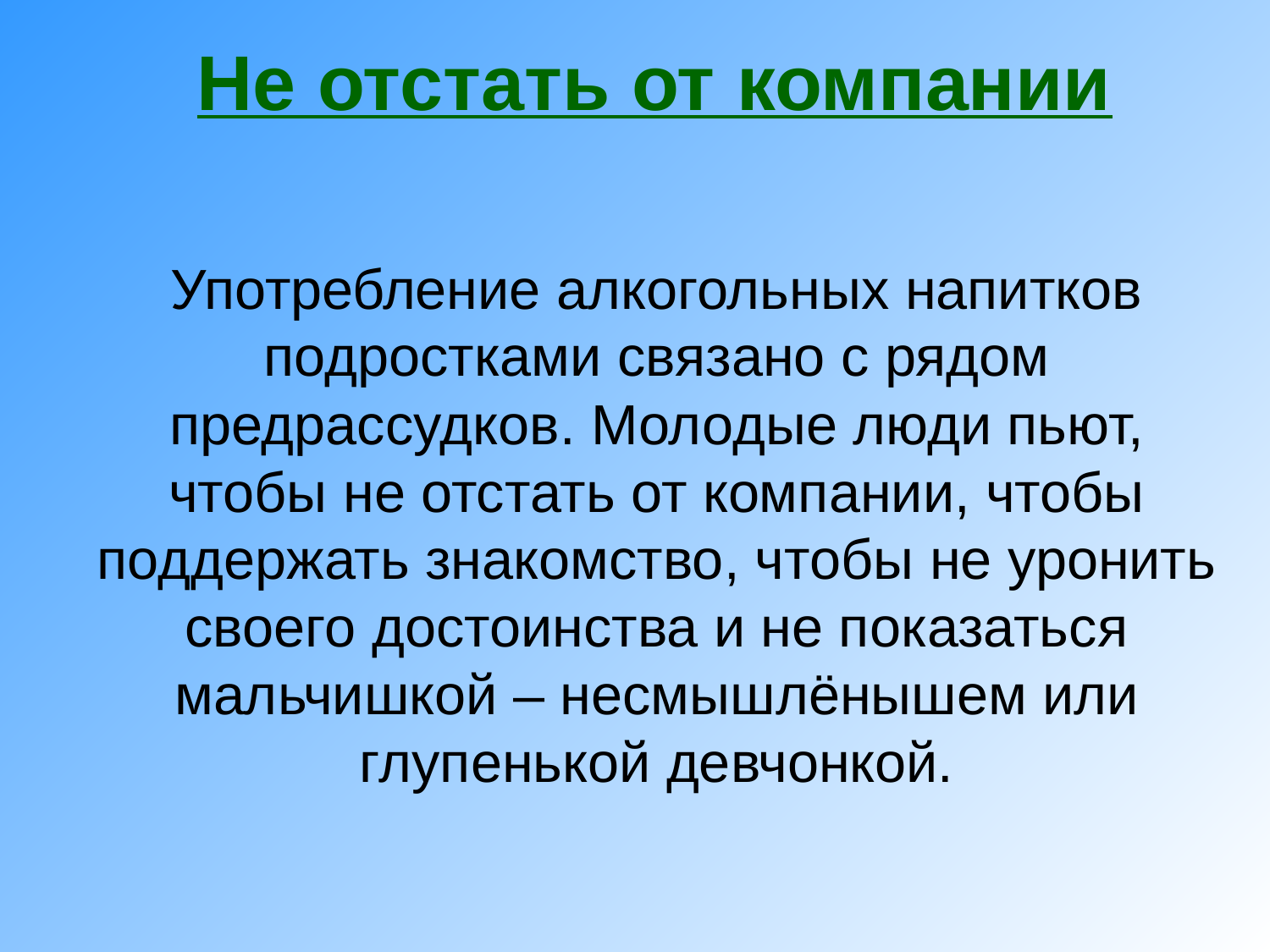

# Не отстать от компании
Употребление алкогольных напитков подростками связано с рядом предрассудков. Молодые люди пьют, чтобы не отстать от компании, чтобы поддержать знакомство, чтобы не уронить своего достоинства и не показаться мальчишкой – несмышлёнышем или глупенькой девчонкой.